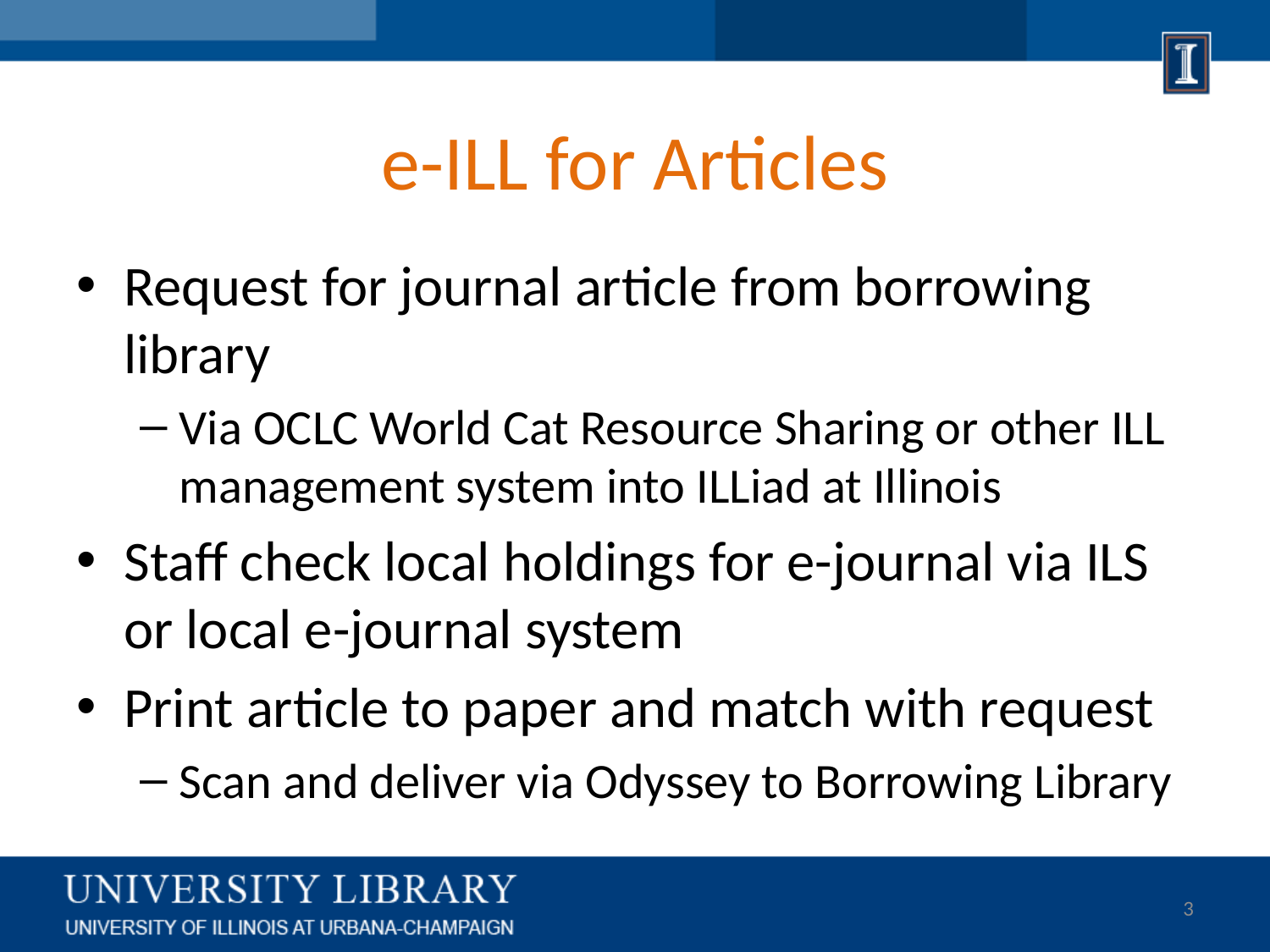

# e-ILL for Articles
Request for journal article from borrowing library
Via OCLC World Cat Resource Sharing or other ILL management system into ILLiad at Illinois
Staff check local holdings for e-journal via ILS or local e-journal system
Print article to paper and match with request
Scan and deliver via Odyssey to Borrowing Library
3